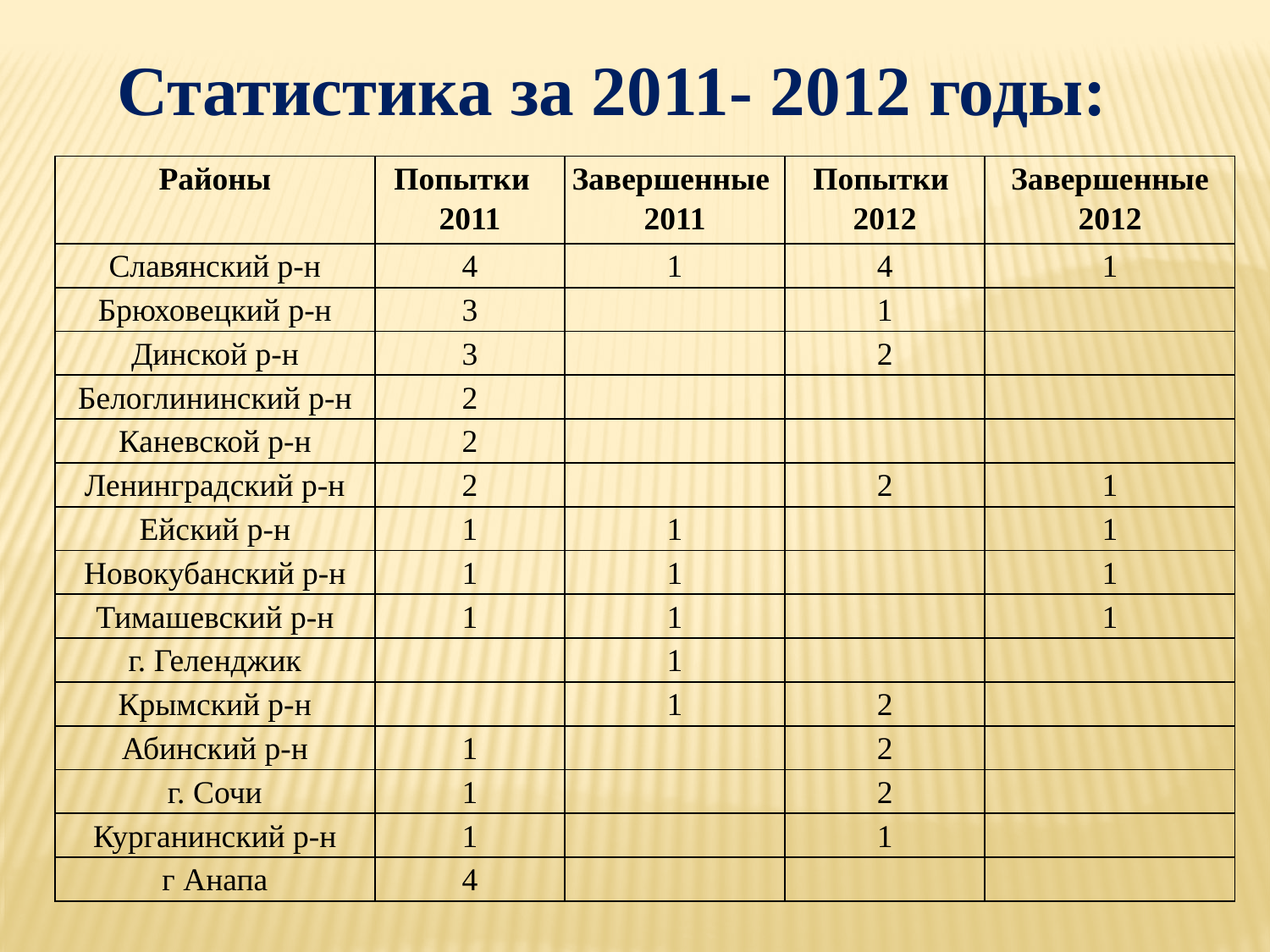

Статистика за 2011- 2012 годы:
| Районы | Попытки 2011 | Завершенные 2011 | Попытки 2012 | Завершенные 2012 |
| --- | --- | --- | --- | --- |
| Славянский р-н | 4 | 1 | 4 | 1 |
| Брюховецкий р-н | 3 |  | 1 |  |
| Динской р-н | 3 |  | 2 |  |
| Белоглининский р-н | 2 |  |  |  |
| Каневской р-н | 2 |  |  |  |
| Ленинградский р-н | 2 |  | 2 | 1 |
| Ейский р-н | 1 | 1 |  | 1 |
| Новокубанский р-н | 1 | 1 |  | 1 |
| Тимашевский р-н | 1 | 1 |  | 1 |
| г. Геленджик |  | 1 |  |  |
| Крымский р-н |  | 1 | 2 |  |
| Абинский р-н | 1 |  | 2 |  |
| г. Сочи | 1 |  | 2 |  |
| Курганинский р-н | 1 |  | 1 |  |
| г Анапа | 4 |  |  |  |